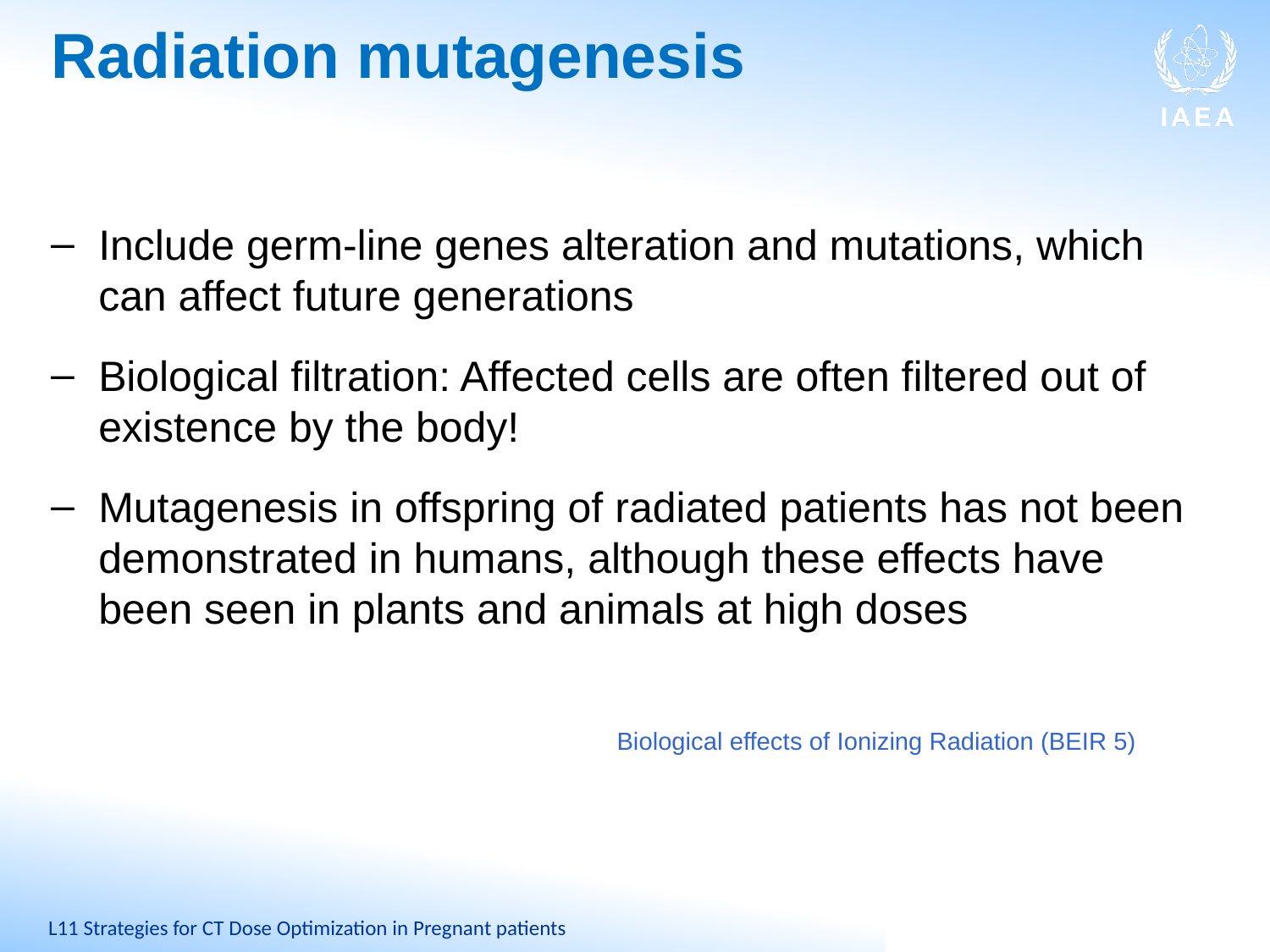

# Radiation mutagenesis
Include germ-line genes alteration and mutations, which can affect future generations
Biological filtration: Affected cells are often filtered out of existence by the body!
Mutagenesis in offspring of radiated patients has not been demonstrated in humans, although these effects have been seen in plants and animals at high doses

Biological effects of Ionizing Radiation (BEIR 5)